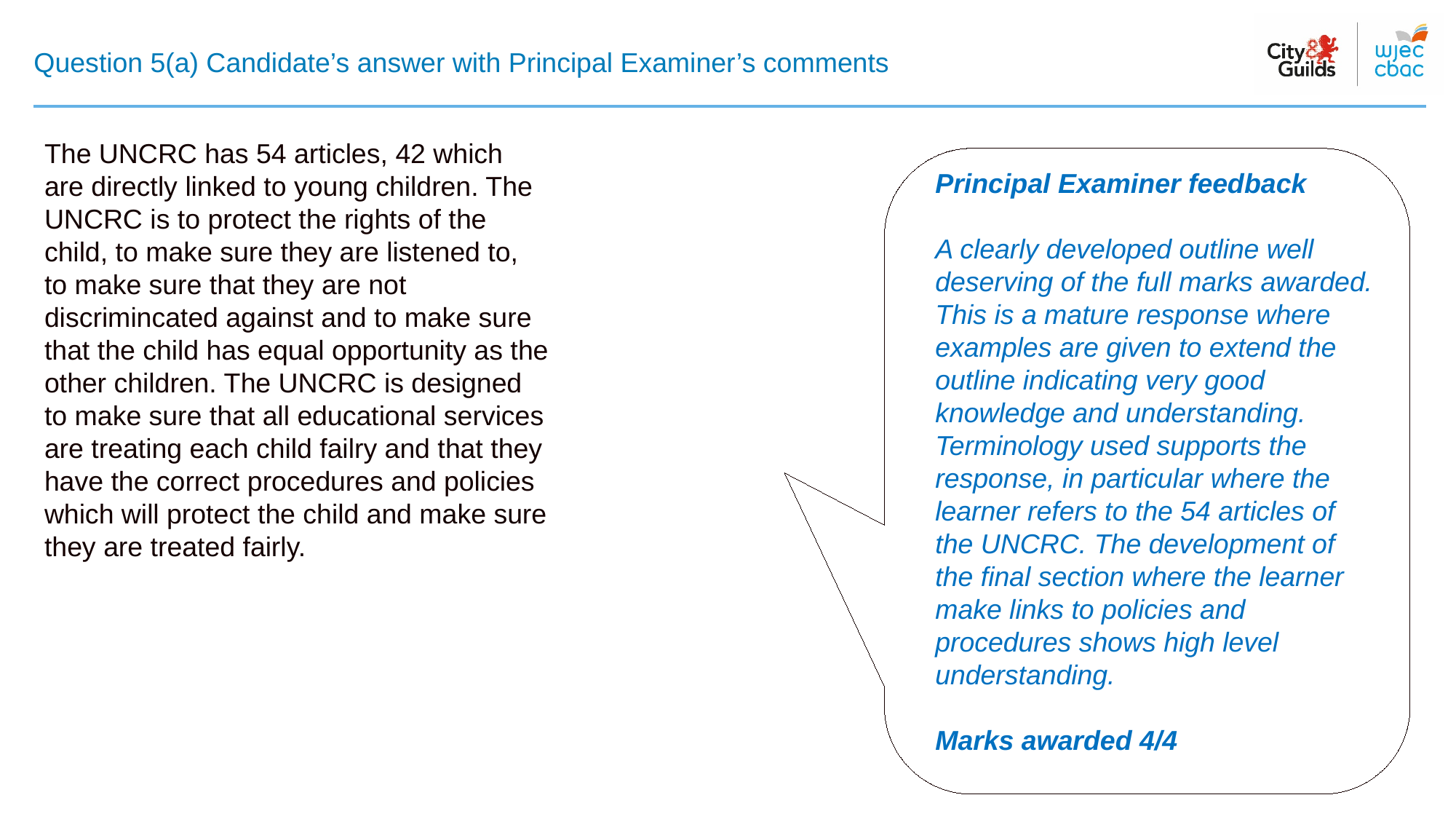

# Question 5(a) Candidate’s answer with Principal Examiner’s comments
The UNCRC has 54 articles, 42 which are directly linked to young children. The UNCRC is to protect the rights of the child, to make sure they are listened to, to make sure that they are not discrimincated against and to make sure that the child has equal opportunity as the other children. The UNCRC is designed to make sure that all educational services are treating each child failry and that they have the correct procedures and policies which will protect the child and make sure they are treated fairly.

Principal Examiner feedback
A clearly developed outline well deserving of the full marks awarded.
This is a mature response where examples are given to extend the outline indicating very good knowledge and understanding. Terminology used supports the response, in particular where the learner refers to the 54 articles of the UNCRC. The development of the final section where the learner  make links to policies and procedures shows high level understanding.

Marks awarded 4/4